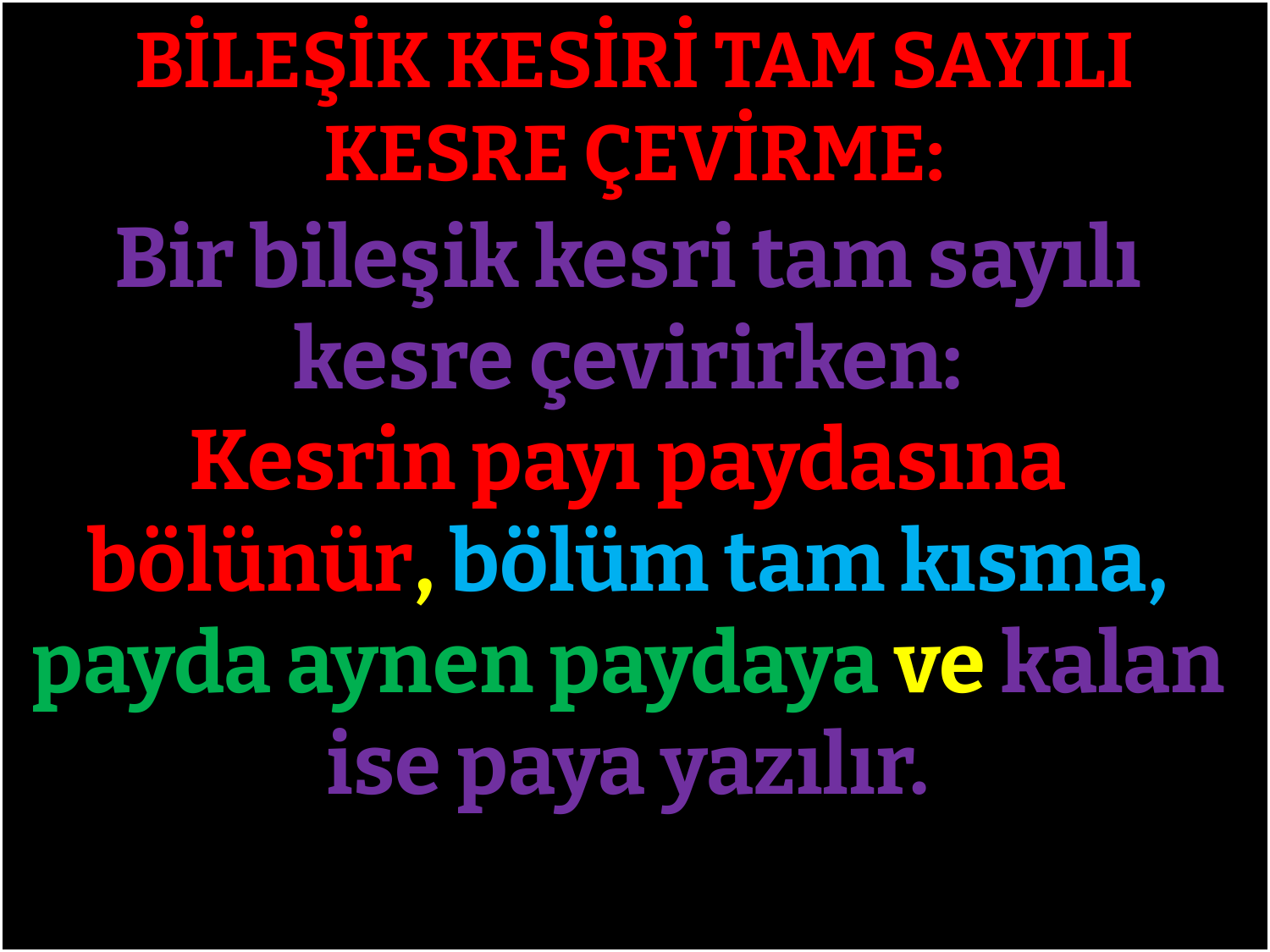

BİLEŞİK KESİRİ TAM SAYILI KESRE ÇEVİRME:
Bir bileşik kesri tam sayılı kesre çevirirken:
Kesrin payı paydasına bölünür, bölüm tam kısma, payda aynen paydaya ve kalan ise paya yazılır.
#